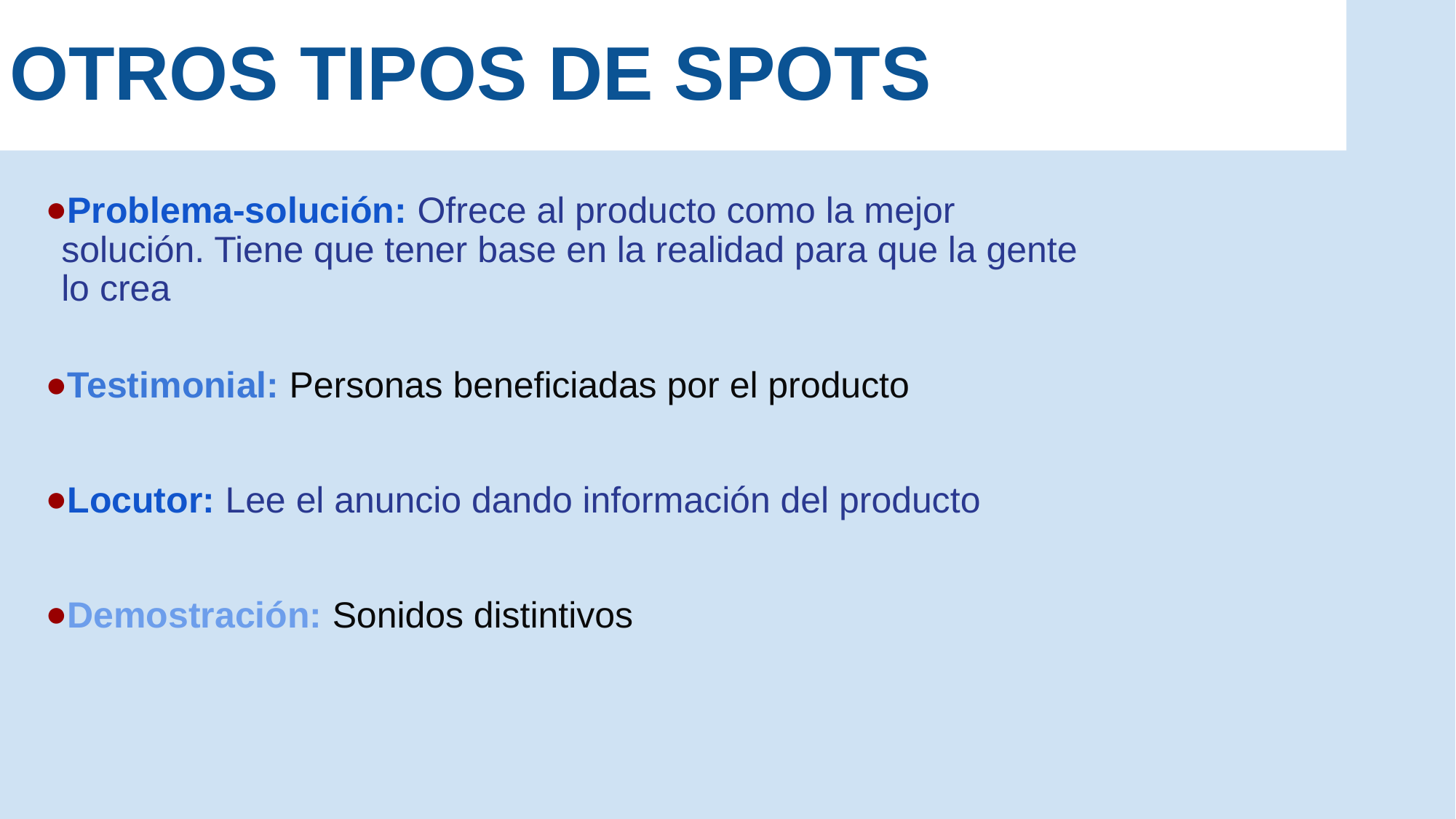

# OTROS TIPOS DE SPOTS
Problema-solución: Ofrece al producto como la mejor solución. Tiene que tener base en la realidad para que la gente lo crea

Testimonial: Personas beneficiadas por el producto

Locutor: Lee el anuncio dando información del producto

Demostración: Sonidos distintivos